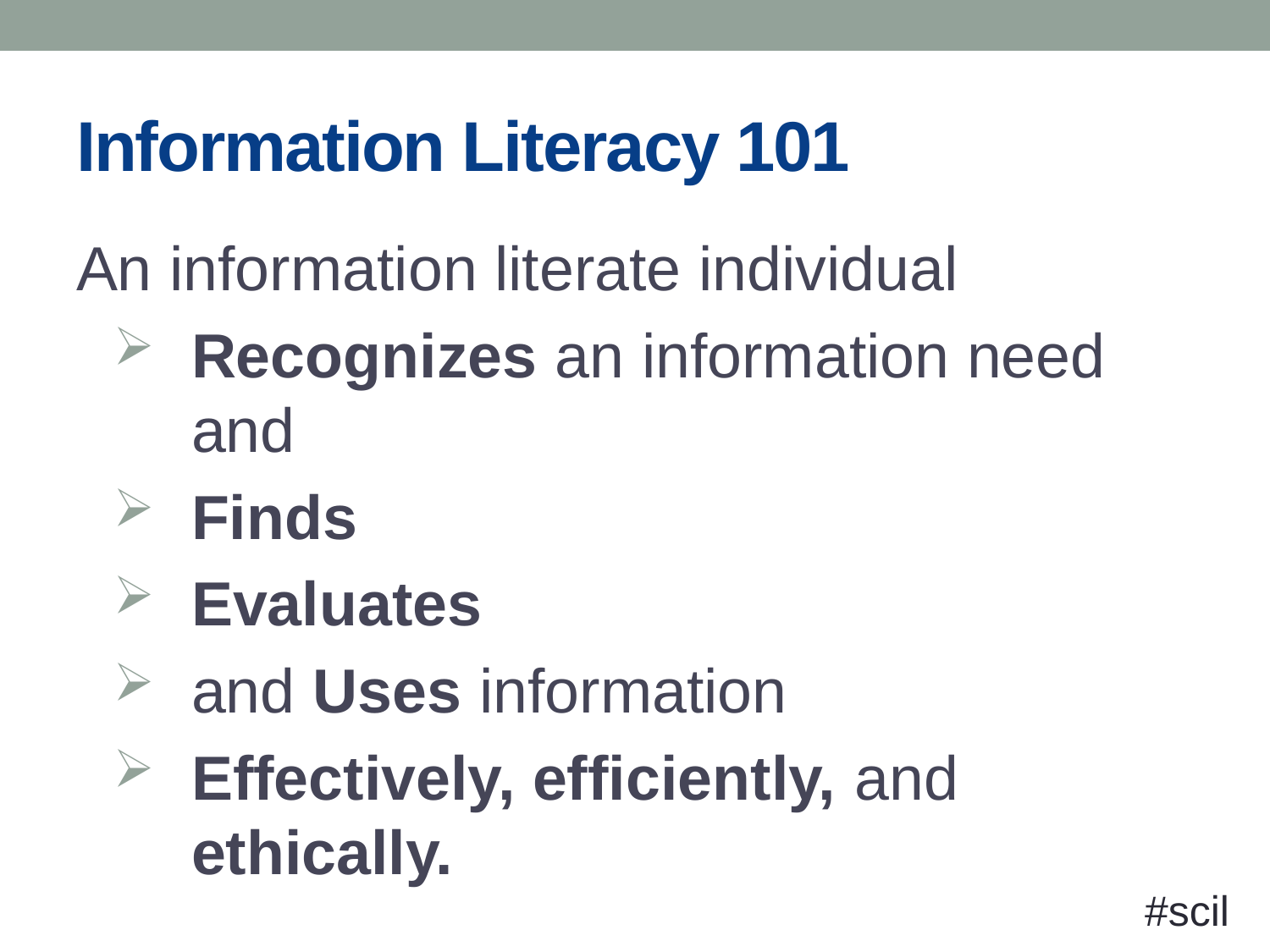

# Information Literacy 101
An information literate individual
Recognizes an information need and
Finds
Evaluates
and Uses information
Effectively, efficiently, and ethically.

#scil